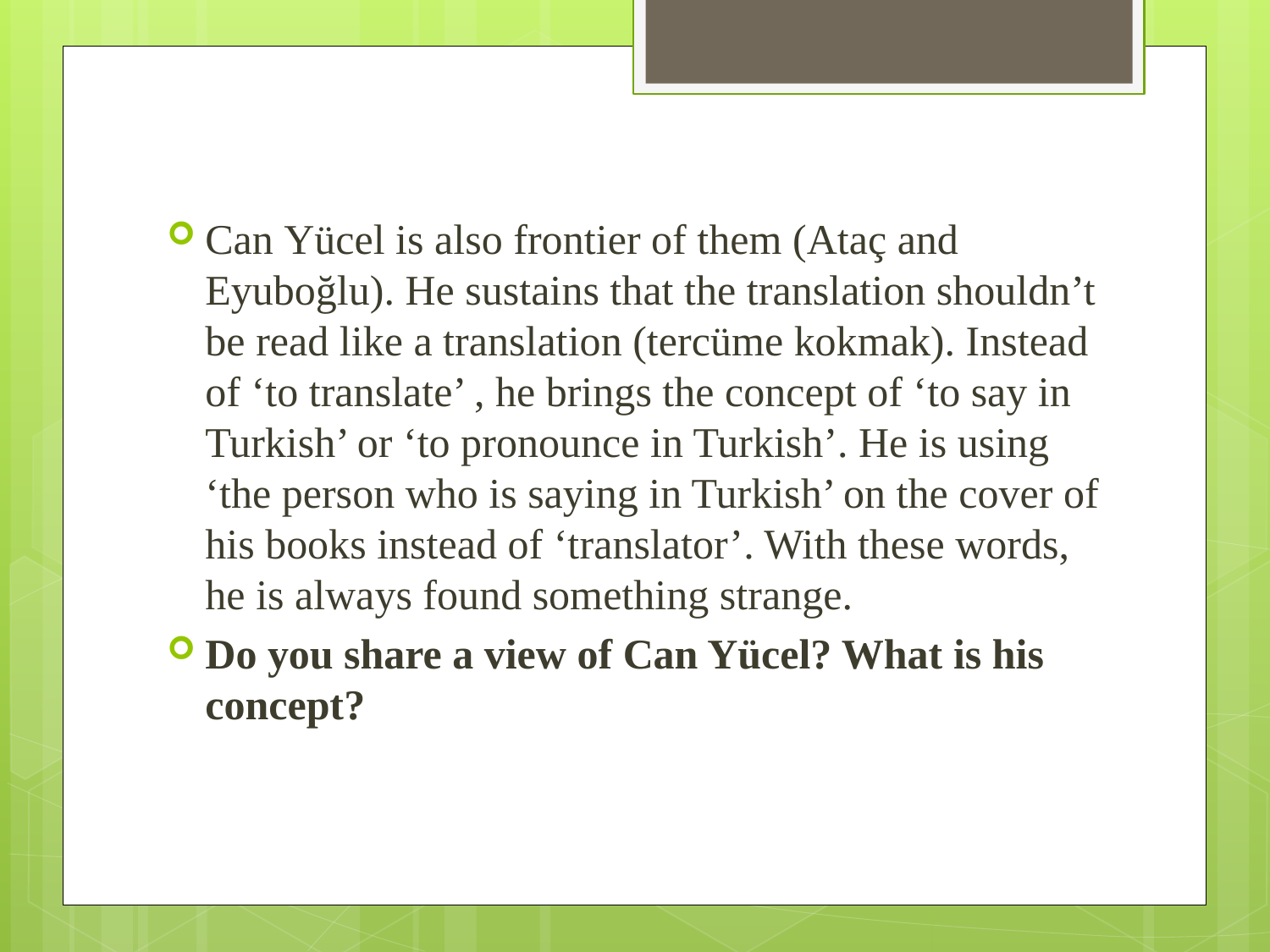

#

Can Yücel is also frontier of them (Ataç and Eyuboğlu). He sustains that the translation shouldn’t be read like a translation (tercüme kokmak). Instead of ‘to translate’ , he brings the concept of ‘to say in Turkish’ or ‘to pronounce in Turkish’. He is using ‘the person who is saying in Turkish’ on the cover of his books instead of ‘translator’. With these words, he is always found something strange.
Do you share a view of Can Yücel? What is his concept?